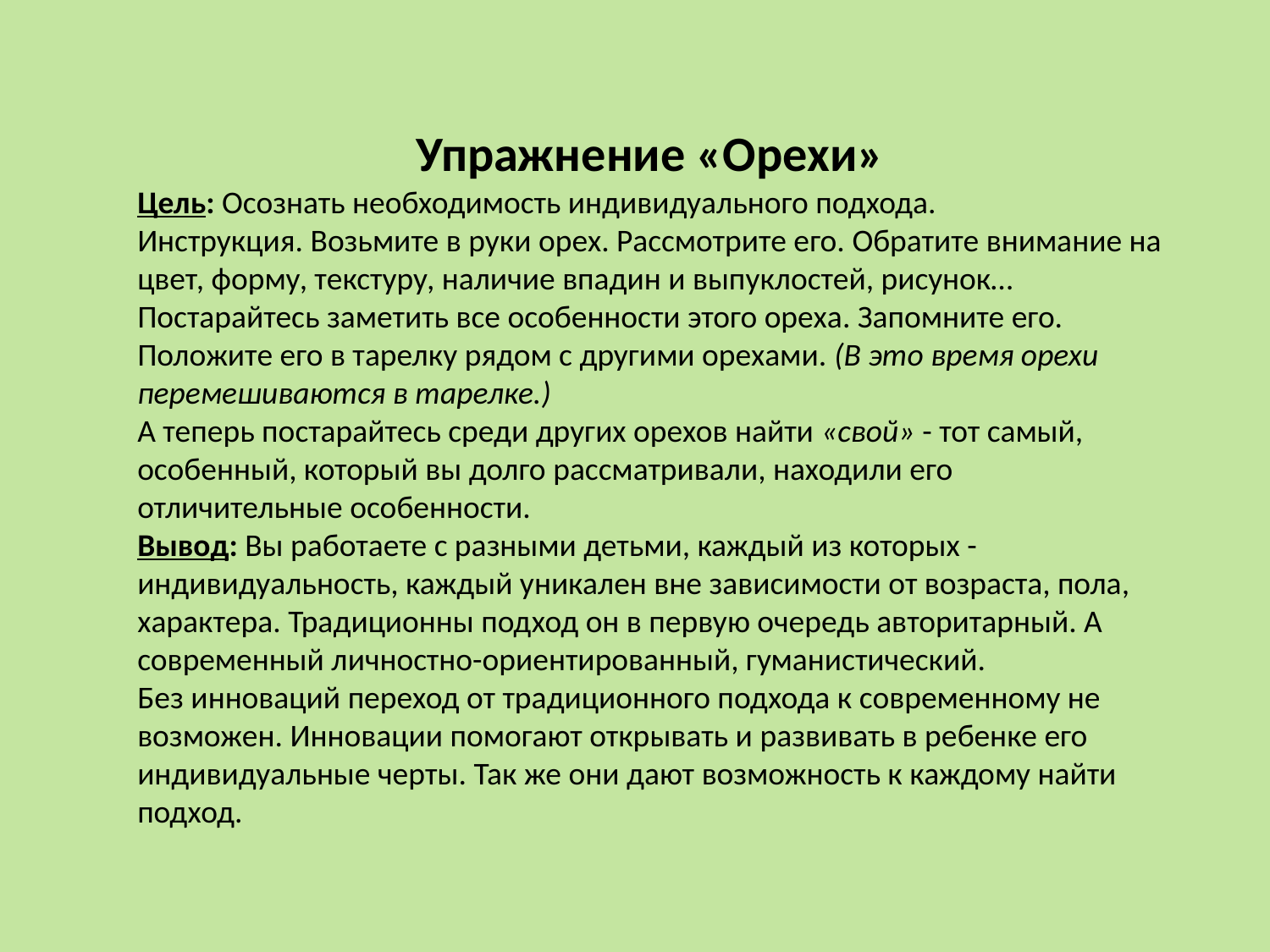

Упражнение «Орехи»
Цель: Осознать необходимость индивидуального подхода.
Инструкция. Возьмите в руки орех. Рассмотрите его. Обратите внимание на цвет, форму, текстуру, наличие впадин и выпуклостей, рисунок… Постарайтесь заметить все особенности этого ореха. Запомните его. Положите его в тарелку рядом с другими орехами. (В это время орехи перемешиваются в тарелке.)
А теперь постарайтесь среди других орехов найти «свой» - тот самый, особенный, который вы долго рассматривали, находили его отличительные особенности.
Вывод: Вы работаете с разными детьми, каждый из которых -
индивидуальность, каждый уникален вне зависимости от возраста, пола, характера. Традиционны подход он в первую очередь авторитарный. А современный личностно-ориентированный, гуманистический. Без инноваций переход от традиционного подхода к современному не возможен. Инновации помогают открывать и развивать в ребенке его индивидуальные черты. Так же они дают возможность к каждому найти подход.